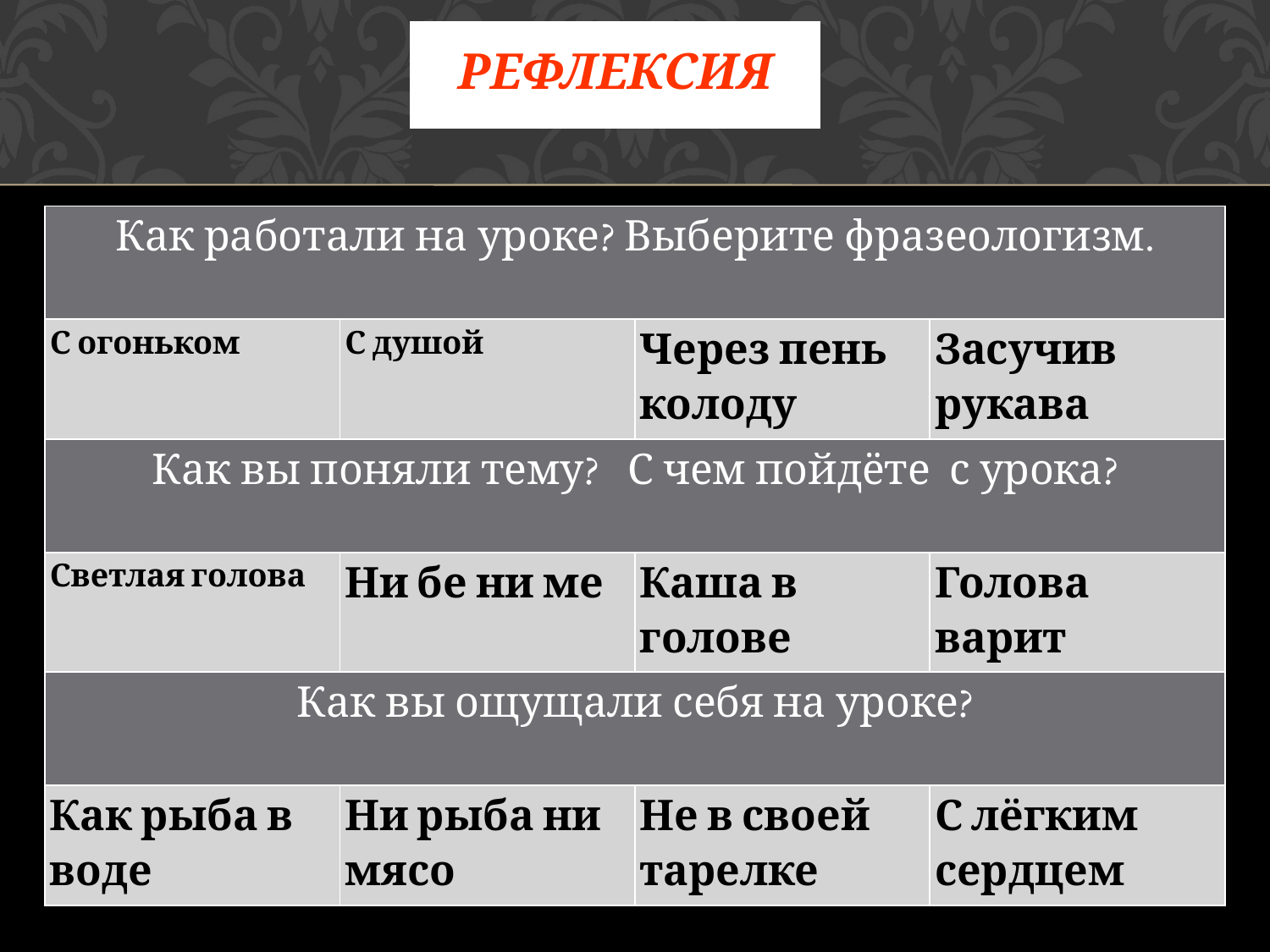

# РЕФЛЕКСИЯ
| Как работали на уроке? Выберите фразеологизм. |  |  |  |
| --- | --- | --- | --- |
| С огоньком | С душой | Через пень колоду | Засучив рукава |
| Как вы поняли тему? С чем пойдёте с урока? |  |  |  |
| Светлая голова | Ни бе ни ме | Каша в голове | Голова варит |
| Как вы ощущали себя на уроке? |  |  |  |
| Как рыба в воде | Ни рыба ни мясо | Не в своей тарелке | С лёгким сердцем |